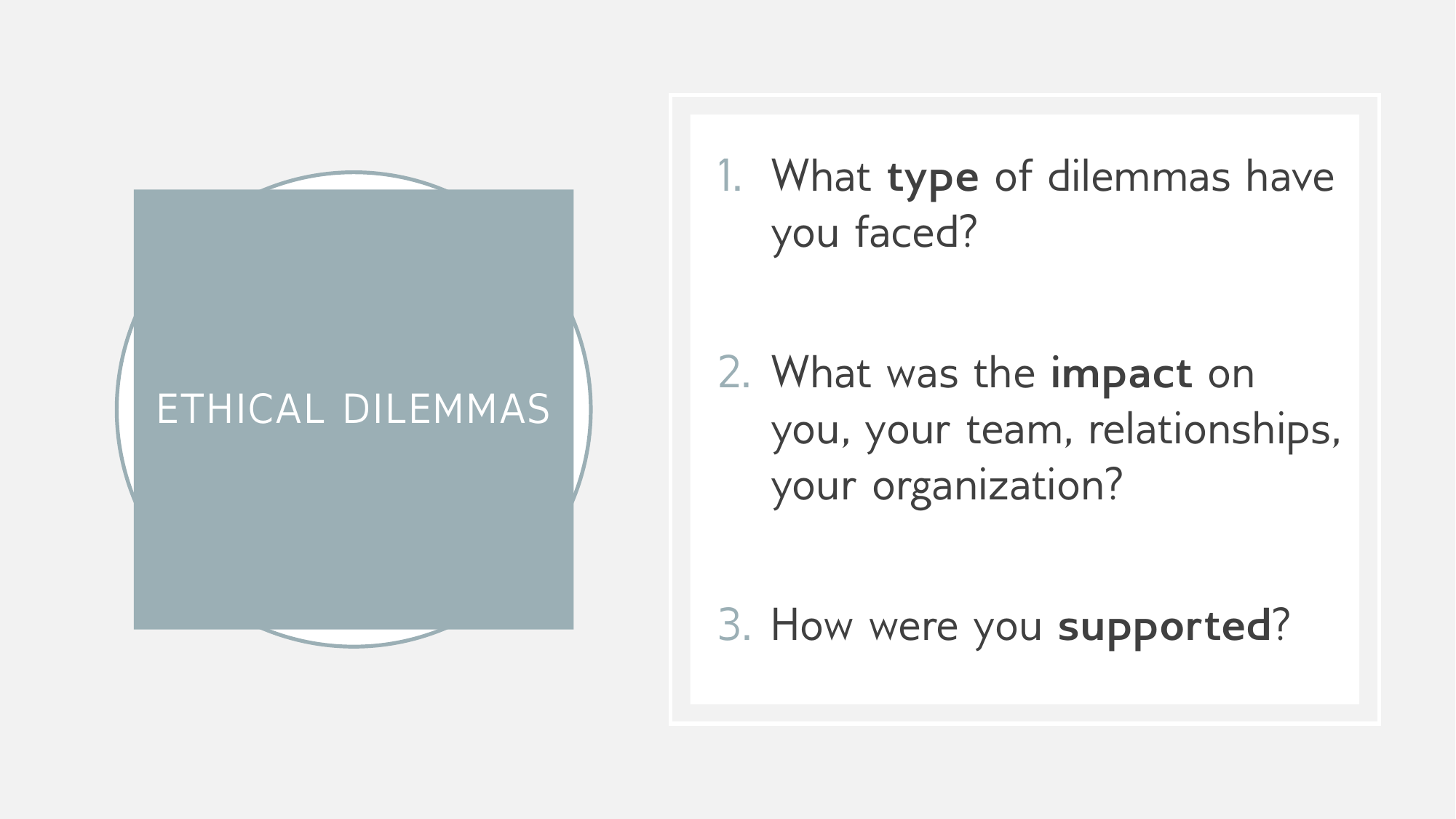

What type of dilemmas have you faced?

What was the impact on you, your team, relationships, your organization?

How were you supported?

# ETHical dilemmas